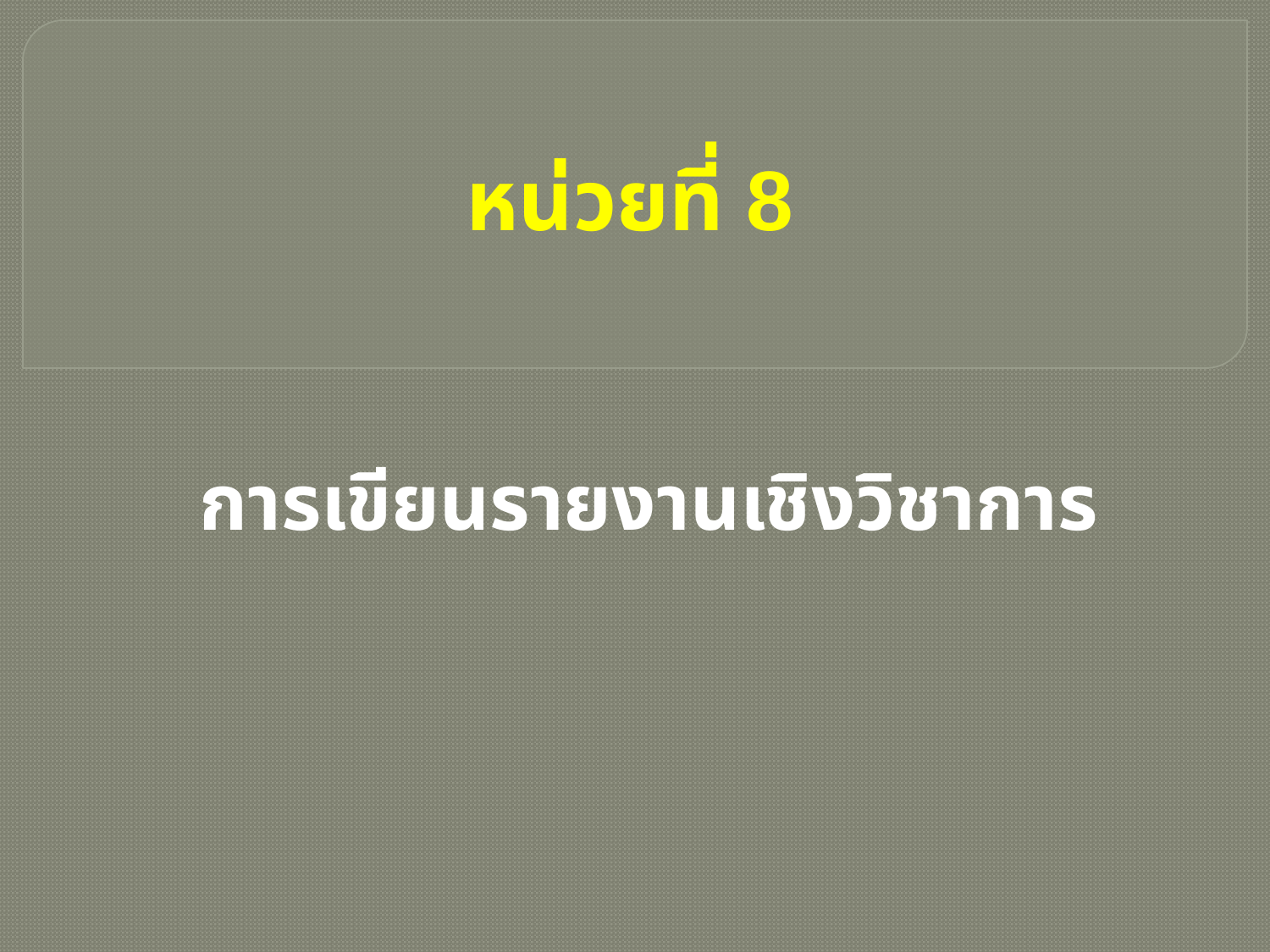

หน่วยที่ 8
การเขียนรายงานเชิงวิชาการ